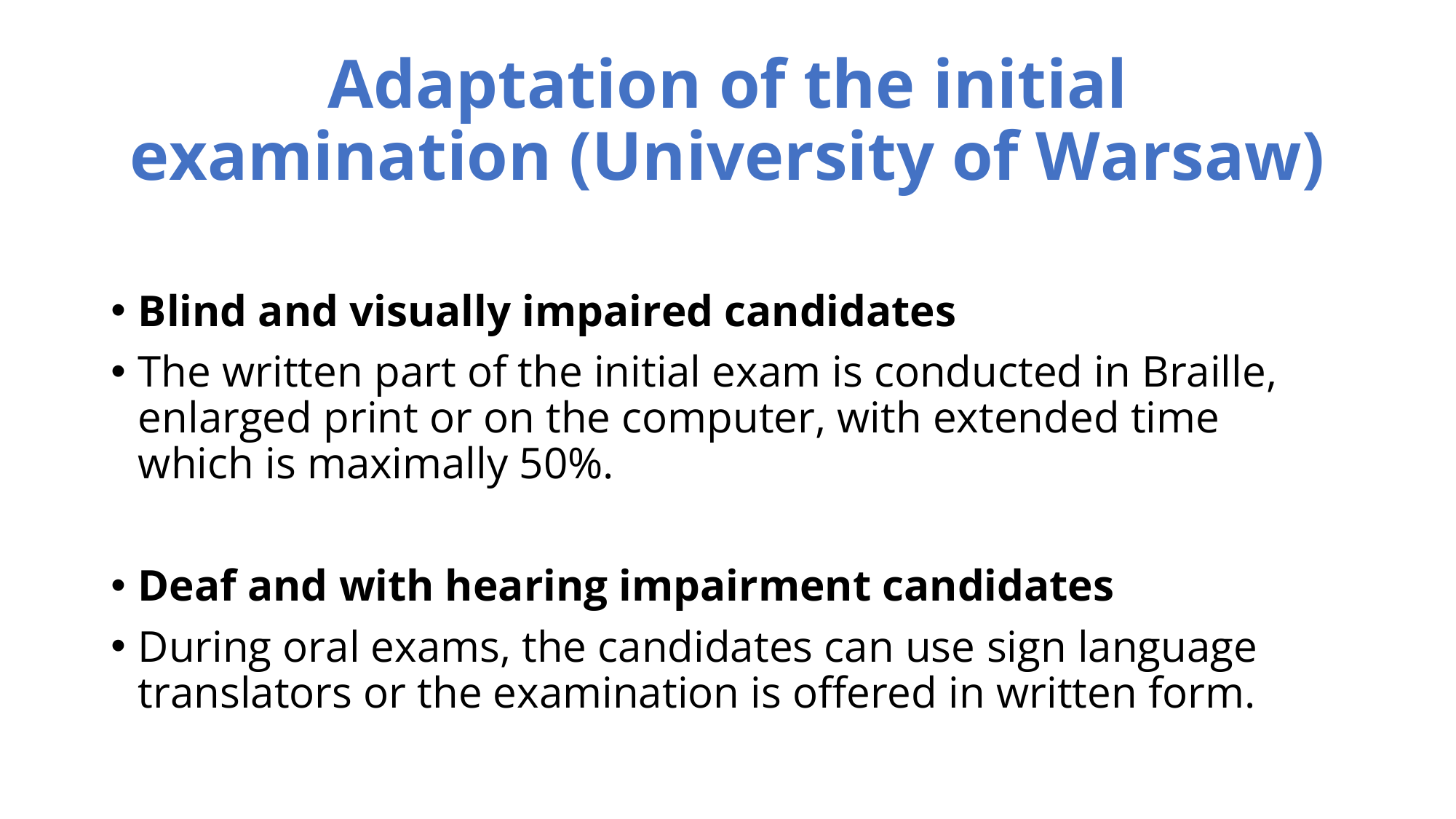

# Adaptation of the initial examination (University of Warsaw)

Blind and visually impaired candidates
The written part of the initial exam is conducted in Braille, enlarged print or on the computer, with extended time which is maximally 50%.

Deaf and with hearing impairment candidates
During oral exams, the candidates can use sign language translators or the examination is offered in written form.